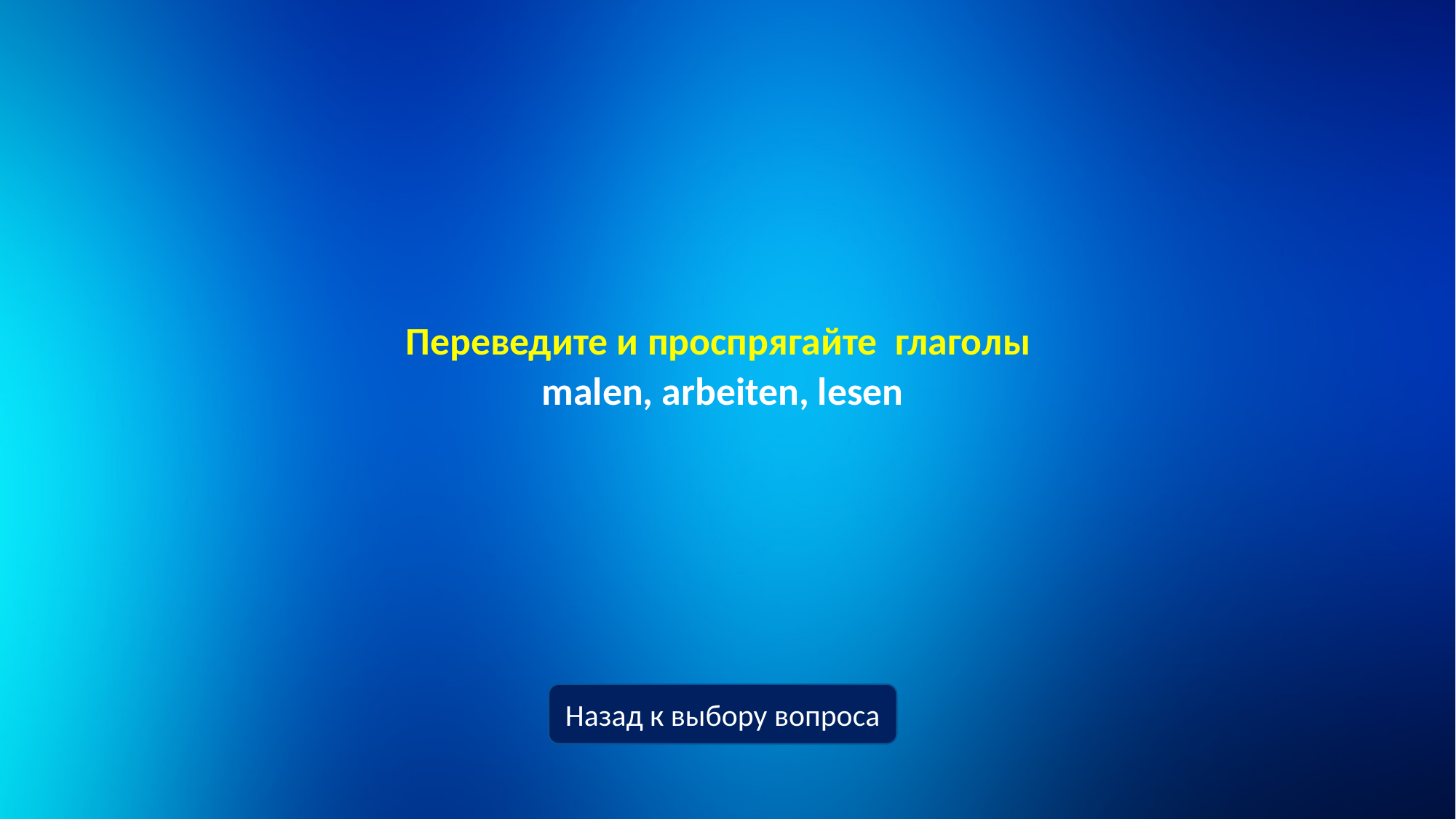

# Переведите и проспрягайте  глаголы malen, arbeiten, lesen
Назад к выбору вопроса